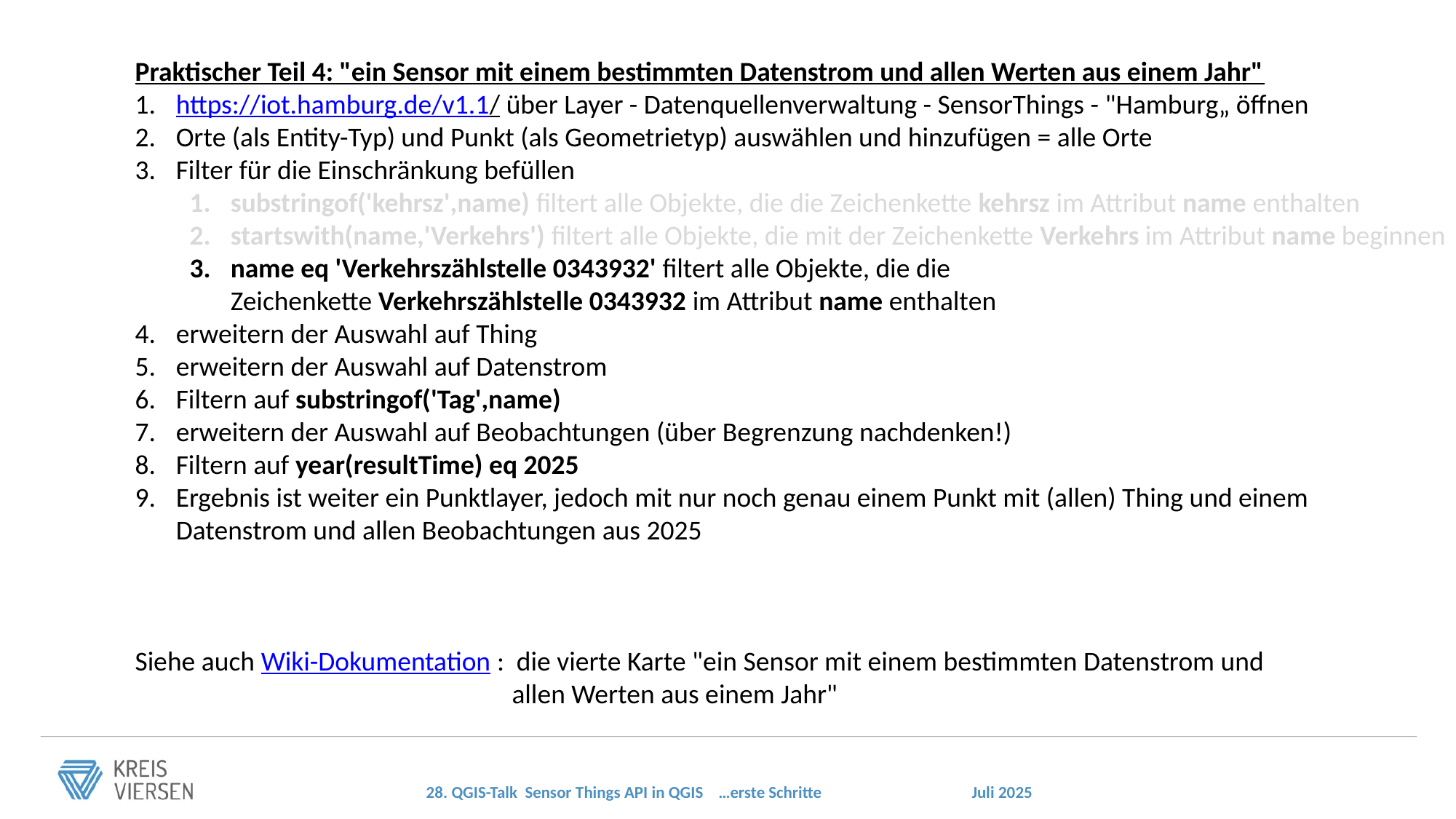

Praktischer Teil 4: "ein Sensor mit einem bestimmten Datenstrom und allen Werten aus einem Jahr"
https://iot.hamburg.de/v1.1/ über Layer - Datenquellenverwaltung - SensorThings - "Hamburg„ öffnen
Orte (als Entity-Typ) und Punkt (als Geometrietyp) auswählen und hinzufügen = alle Orte
Filter für die Einschränkung befüllen
substringof('kehrsz',name) filtert alle Objekte, die die Zeichenkette kehrsz im Attribut name enthalten
startswith(name,'Verkehrs') filtert alle Objekte, die mit der Zeichenkette Verkehrs im Attribut name beginnen
name eq 'Verkehrszählstelle 0343932' filtert alle Objekte, die die
Zeichenkette Verkehrszählstelle 0343932 im Attribut name enthalten
erweitern der Auswahl auf Thing
erweitern der Auswahl auf Datenstrom
Filtern auf substringof('Tag',name)
erweitern der Auswahl auf Beobachtungen (über Begrenzung nachdenken!)
Filtern auf year(resultTime) eq 2025
Ergebnis ist weiter ein Punktlayer, jedoch mit nur noch genau einem Punkt mit (allen) Thing und einem
Datenstrom und allen Beobachtungen aus 2025

Siehe auch Wiki-Dokumentation :  die vierte Karte "ein Sensor mit einem bestimmten Datenstrom und
			        allen Werten aus einem Jahr"
28. QGIS-Talk  Sensor Things API in QGIS    …erste Schritte		Juli 2025